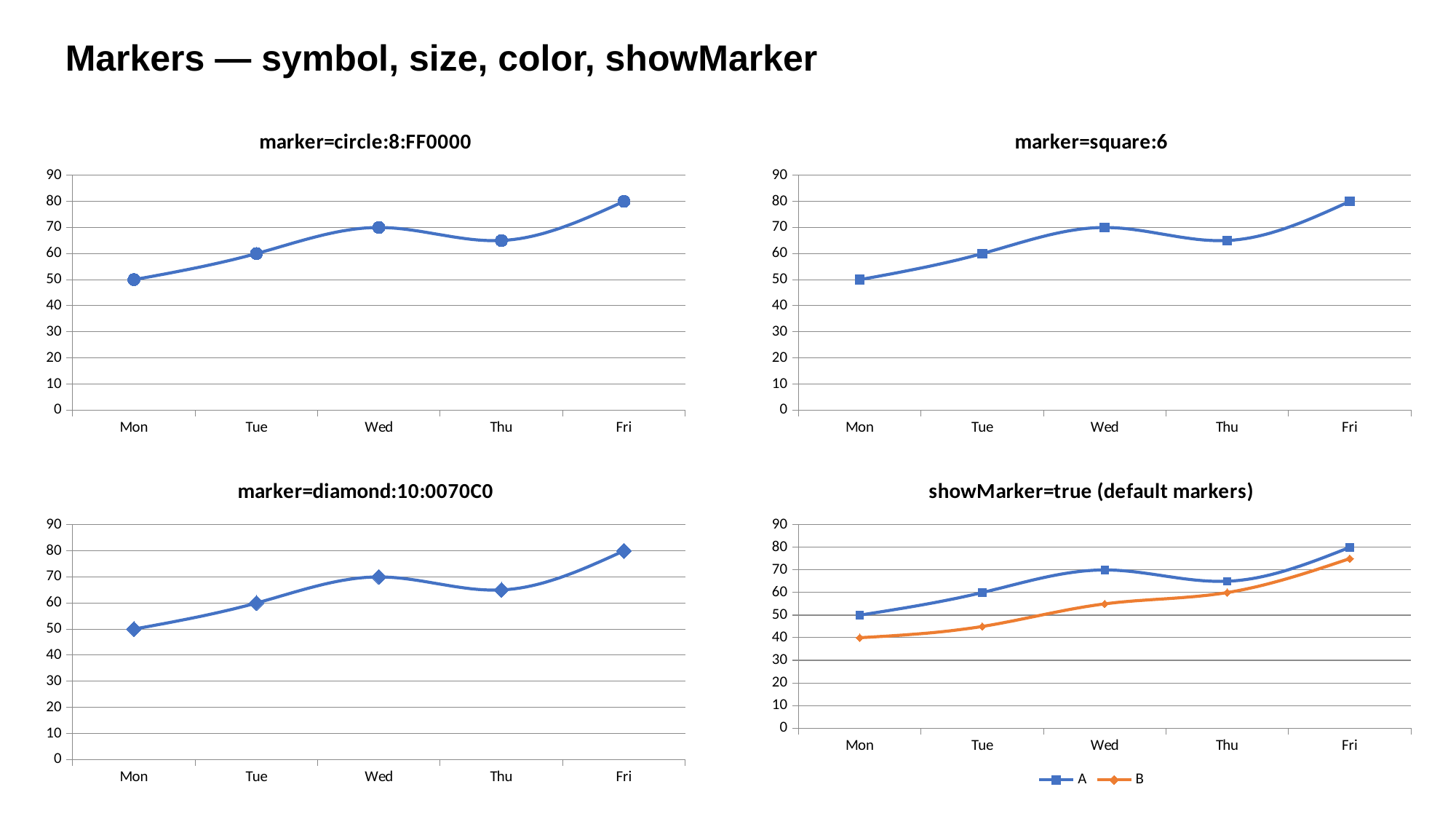

Markers — symbol, size, color, showMarker

### Chart: marker=circle:8:FF0000

| Category |  |
|---|---|
| Mon | 50.0 |
| Tue | 60.0 |
| Wed | 70.0 |
| Thu | 65.0 |
| Fri | 80.0 |

### Chart: marker=square:6

| Category |  |
|---|---|
| Mon | 50.0 |
| Tue | 60.0 |
| Wed | 70.0 |
| Thu | 65.0 |
| Fri | 80.0 |

### Chart: marker=diamond:10:0070C0

| Category |  |
|---|---|
| Mon | 50.0 |
| Tue | 60.0 |
| Wed | 70.0 |
| Thu | 65.0 |
| Fri | 80.0 |

### Chart: showMarker=true (default markers)

| Category |  |  |
|---|---|---|
| Mon | 50.0 | 40.0 |
| Tue | 60.0 | 45.0 |
| Wed | 70.0 | 55.0 |
| Thu | 65.0 | 60.0 |
| Fri | 80.0 | 75.0 |